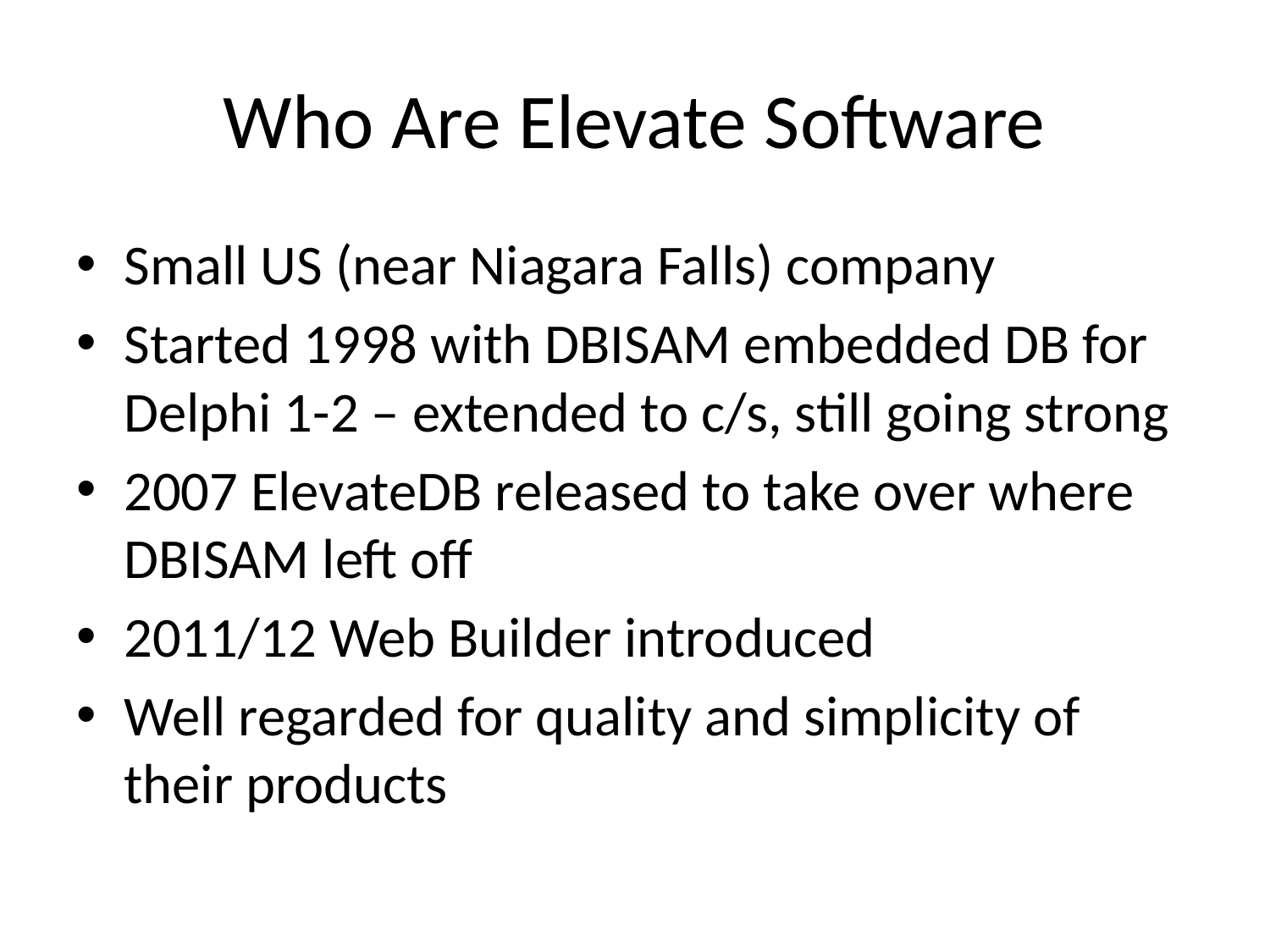

# Who Are Elevate Software
Small US (near Niagara Falls) company
Started 1998 with DBISAM embedded DB for Delphi 1-2 – extended to c/s, still going strong
2007 ElevateDB released to take over where DBISAM left off
2011/12 Web Builder introduced
Well regarded for quality and simplicity of their products